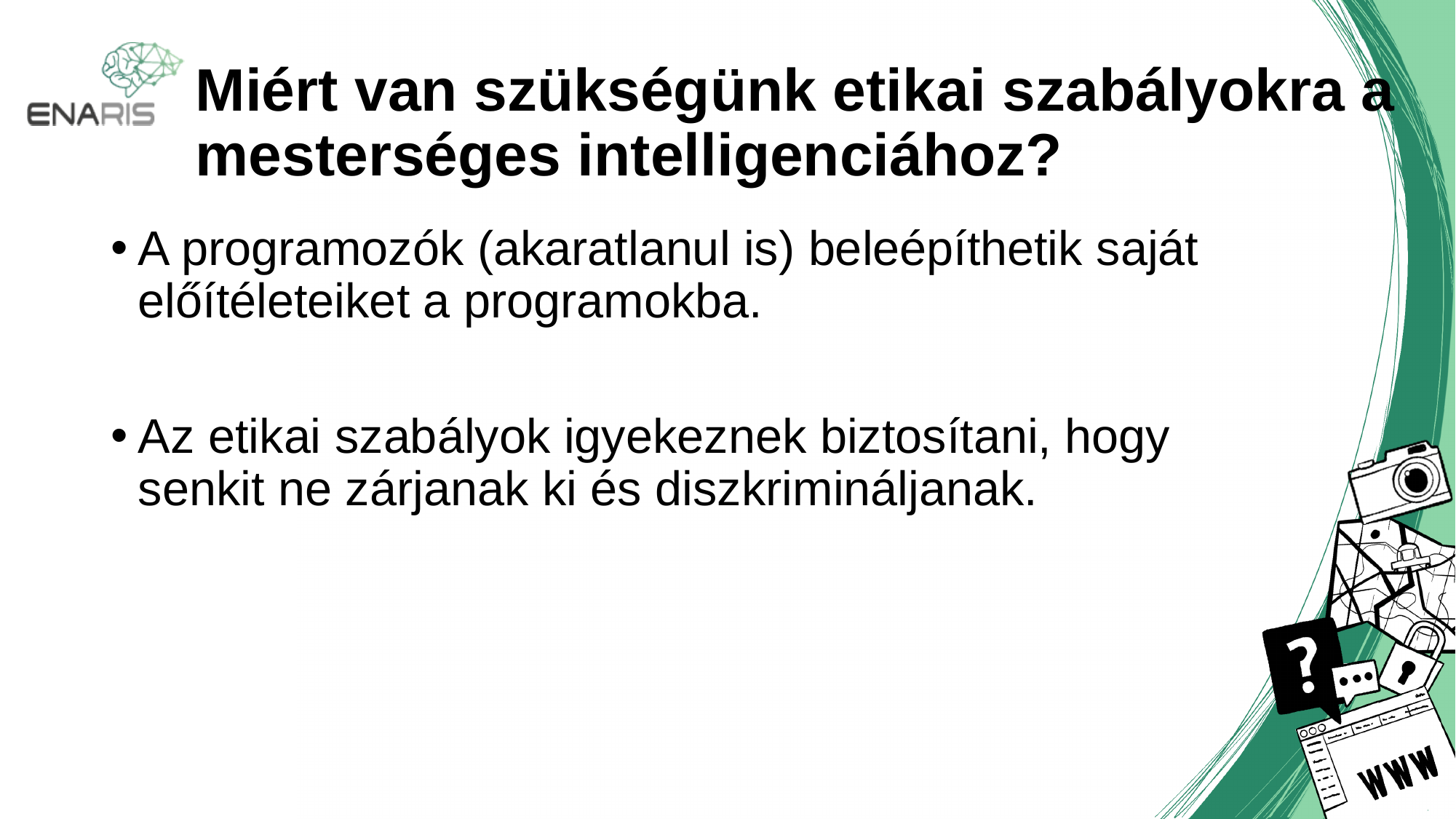

# Miért van szükségünk etikai szabályokra a mesterséges intelligenciához?
A programozók (akaratlanul is) beleépíthetik saját előítéleteiket a programokba.

Az etikai szabályok igyekeznek biztosítani, hogy senkit ne zárjanak ki és diszkrimináljanak.